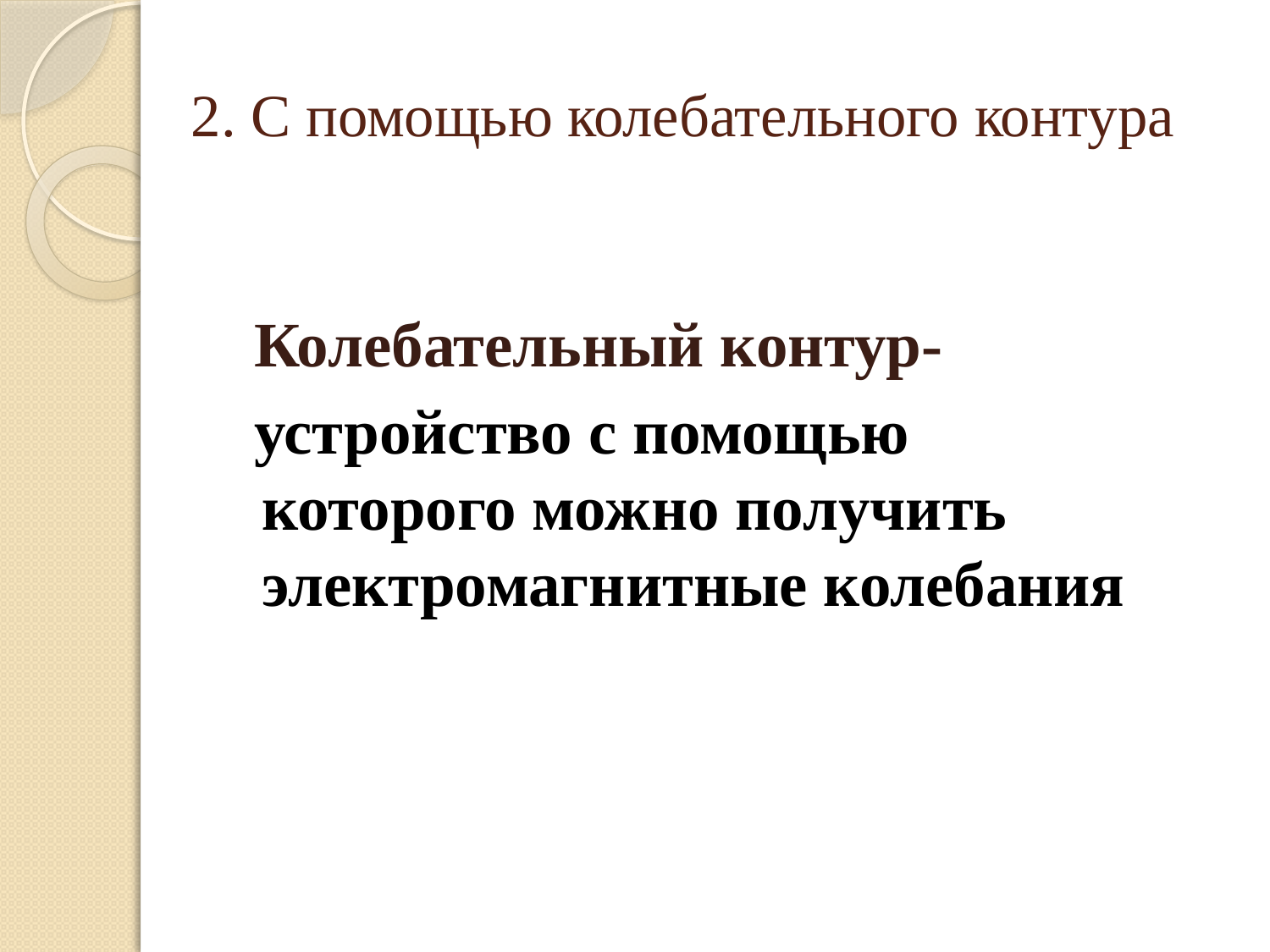

# 2. С помощью колебательного контура
  Колебательный контур-
  устройство с помощью которого можно получить электромагнитные колебания